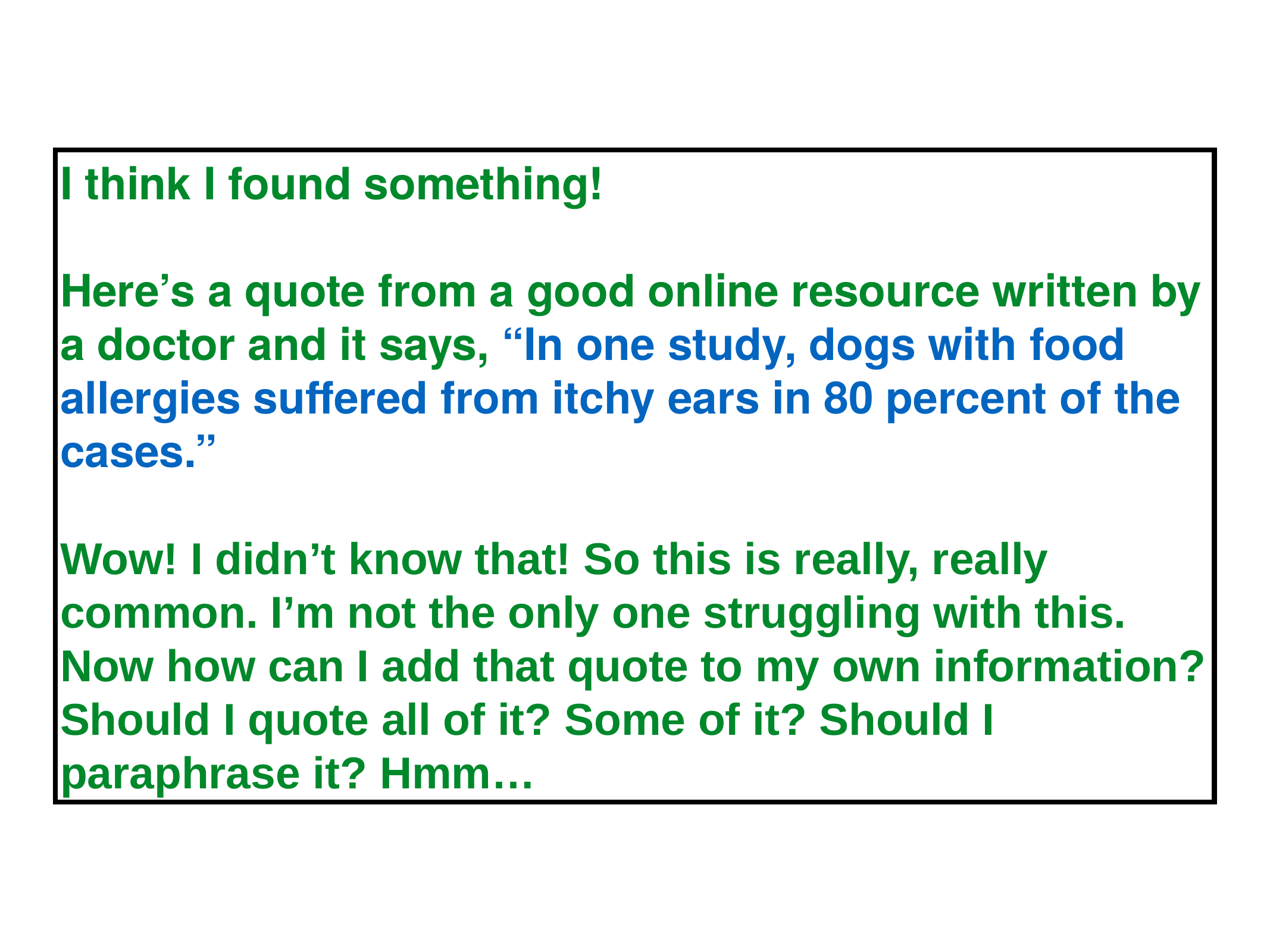

I think I found something!

Here’s a quote from a good online resource written by a doctor and it says, “In one study, dogs with food allergies suffered from itchy ears in 80 percent of the cases.”

Wow! I didn’t know that! So this is really, really common. I’m not the only one struggling with this. Now how can I add that quote to my own information? Should I quote all of it? Some of it? Should I paraphrase it? Hmm…